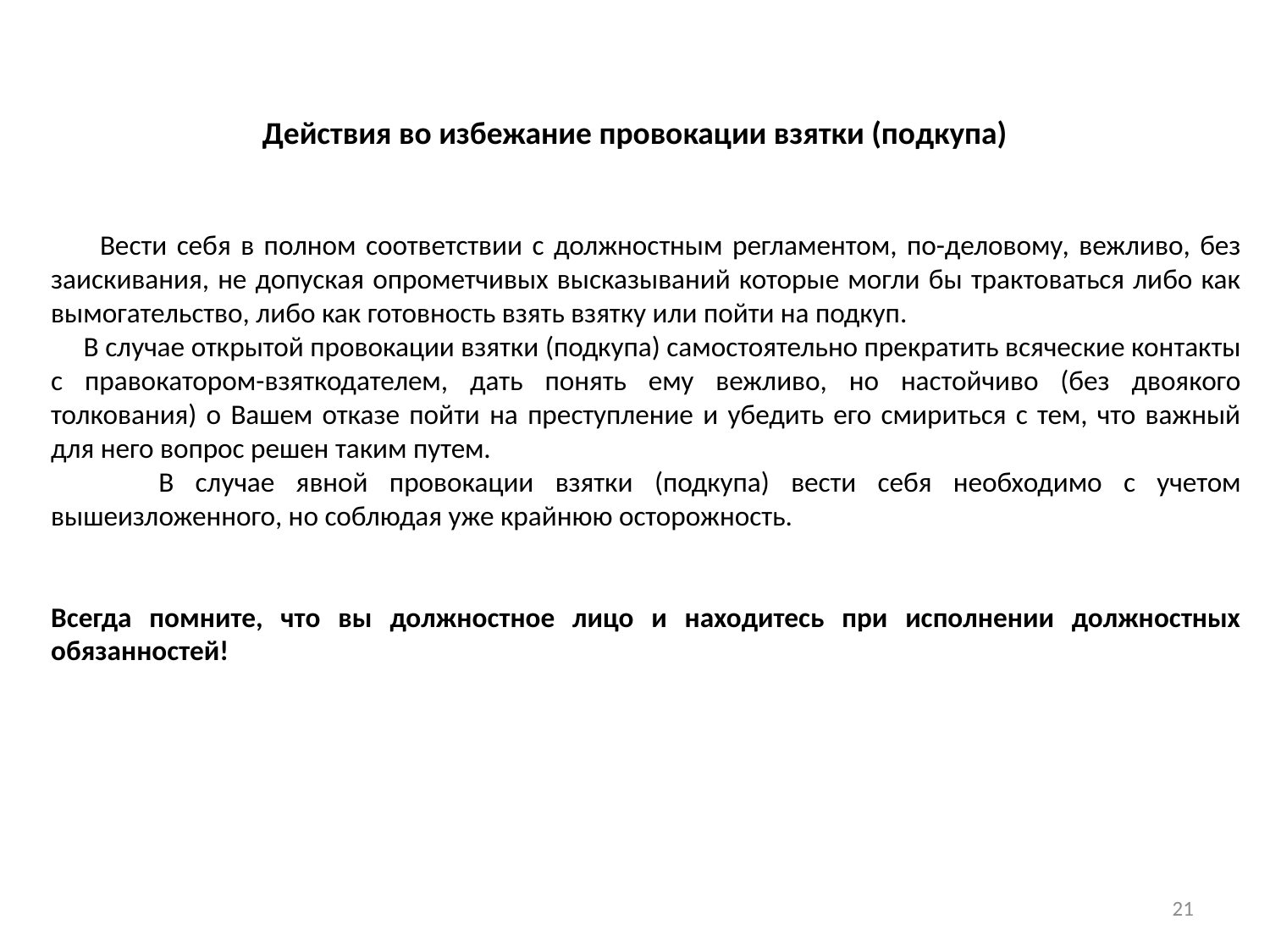

Действия во избежание провокации взятки (подкупа)

     Вести себя в полном соответствии с должностным регламентом, по-деловому, вежливо, без заискивания, не допуская опрометчивых высказываний которые могли бы трактоваться либо как вымогательство, либо как готовность взять взятку или пойти на подкуп.
     В случае открытой провокации взятки (подкупа) самостоятельно прекратить всяческие контакты с правокатором-взяткодателем, дать понять ему вежливо, но настойчиво (без двоякого толкования) о Вашем отказе пойти на преступление и убедить его смириться с тем, что важный для него вопрос решен таким путем.
     В случае явной провокации взятки (подкупа) вести себя необходимо с учетом вышеизложенного, но соблюдая уже крайнюю осторожность.

Всегда помните, что вы должностное лицо и находитесь при исполнении должностных обязанностей!
21